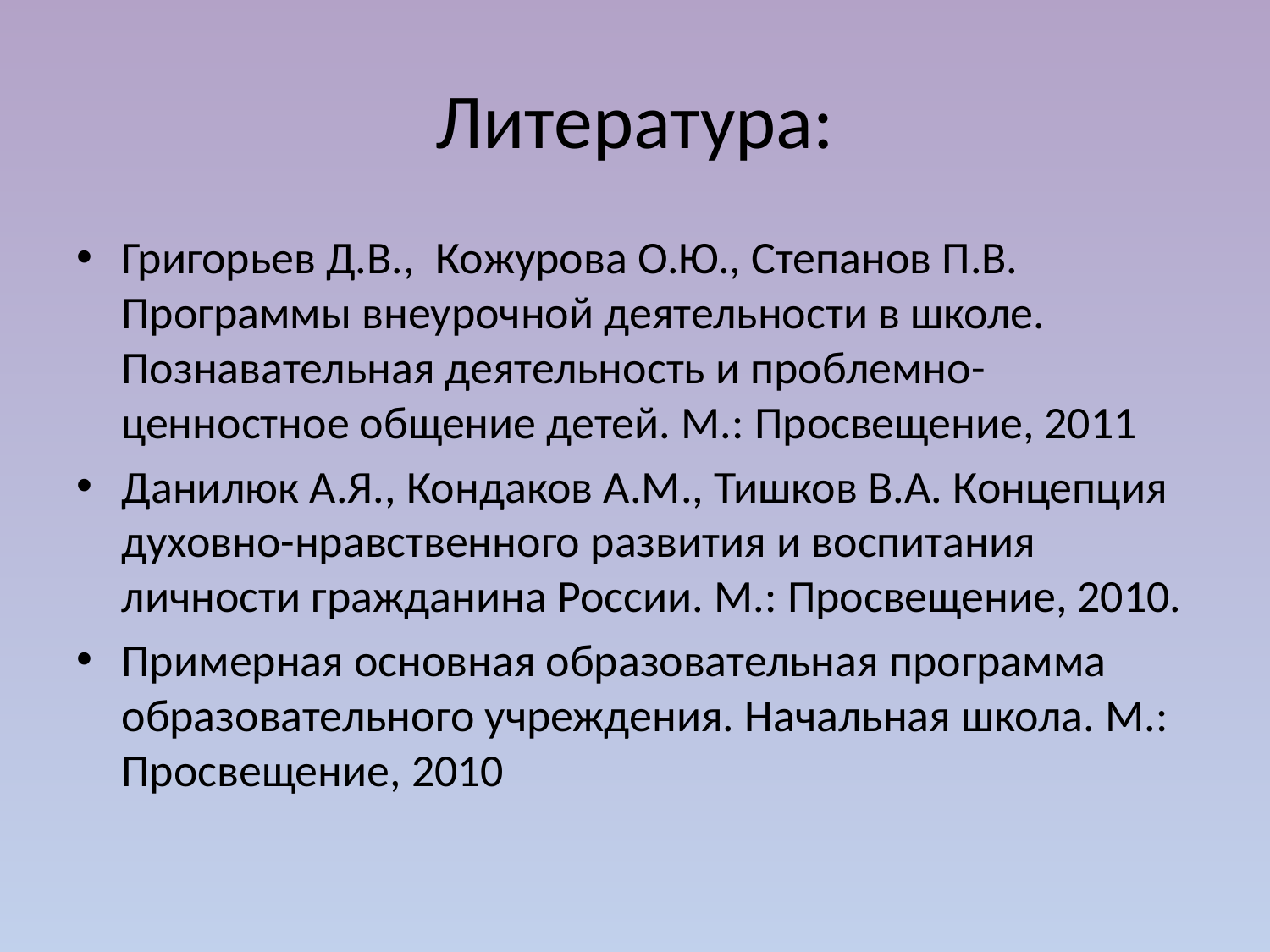

# Литература:
Григорьев Д.В.,  Кожурова О.Ю., Степанов П.В. Программы внеурочной деятельности в школе. Познавательная деятельность и проблемно-ценностное общение детей. М.: Просвещение, 2011
Данилюк А.Я., Кондаков А.М., Тишков В.А. Концепция духовно-нравственного развития и воспитания личности гражданина России. М.: Просвещение, 2010.
Примерная основная образовательная программа образовательного учреждения. Начальная школа. М.: Просвещение, 2010